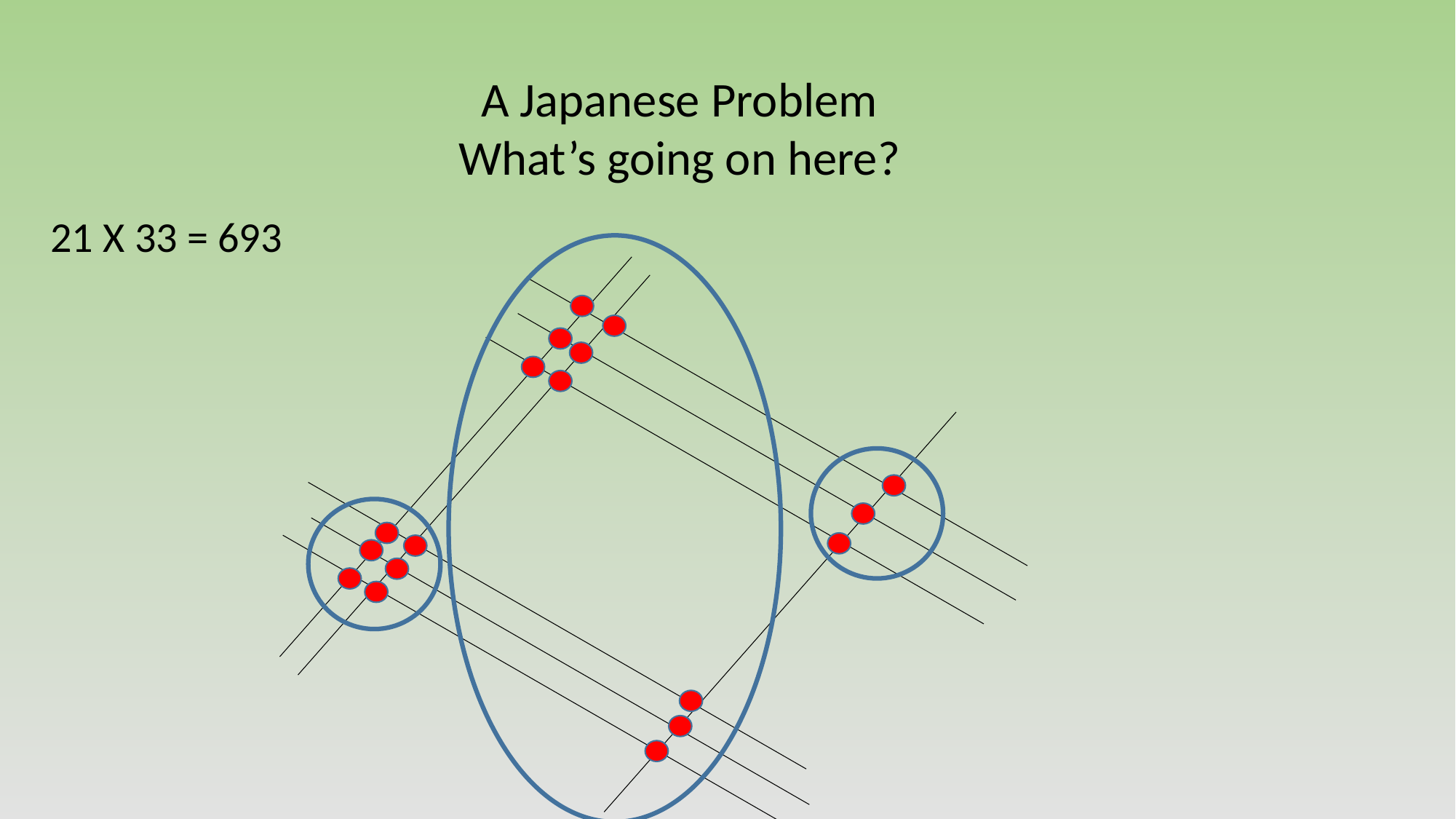

A Japanese Problem
What’s going on here?
21 X 33 = 693